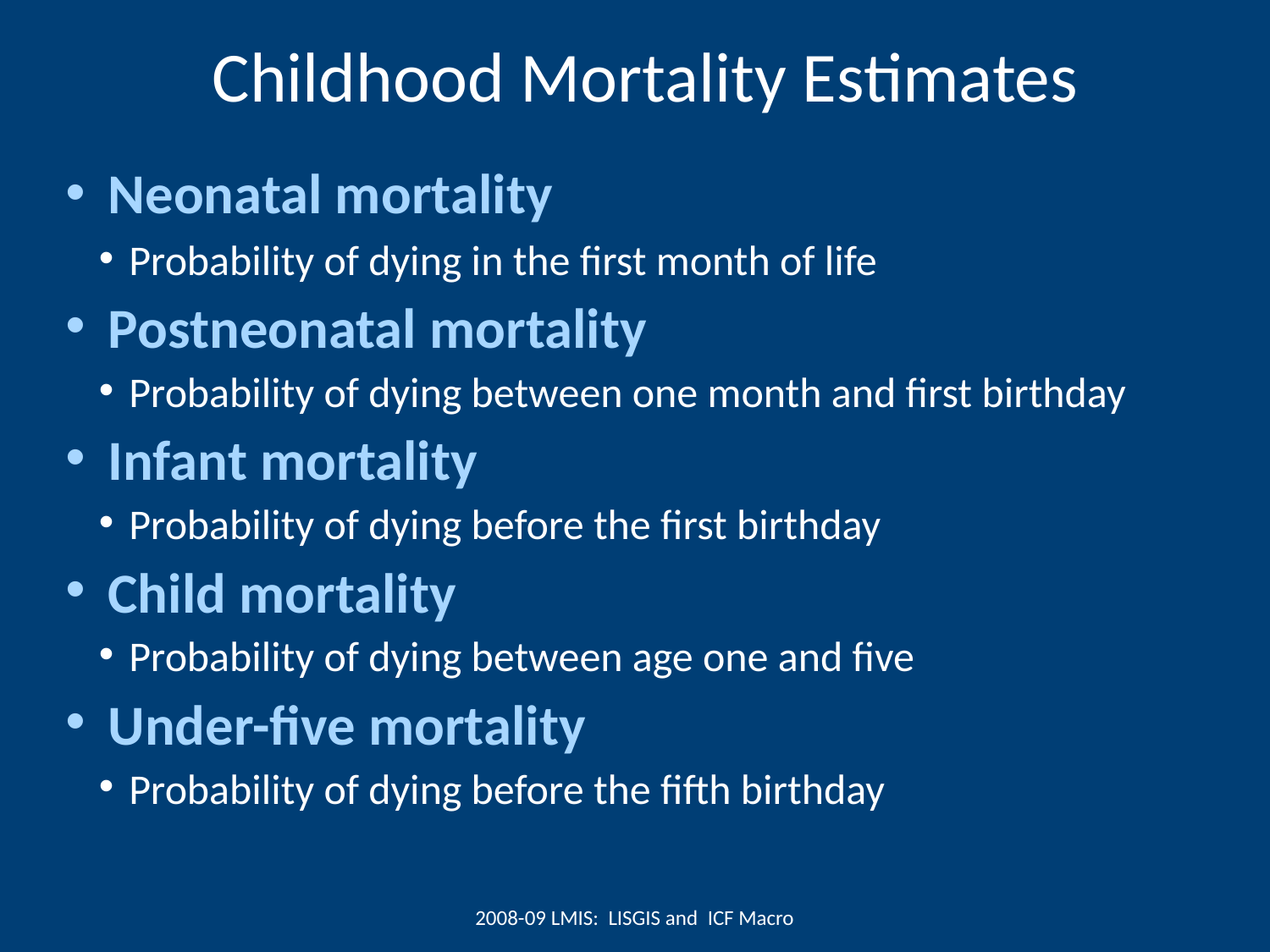

Childhood Mortality Estimates
 Neonatal mortality
Probability of dying in the first month of life
 Postneonatal mortality
Probability of dying between one month and first birthday
 Infant mortality
Probability of dying before the first birthday
 Child mortality
Probability of dying between age one and five
 Under-five mortality
Probability of dying before the fifth birthday
2008-09 LMIS:  LISGIS and  ICF Macro